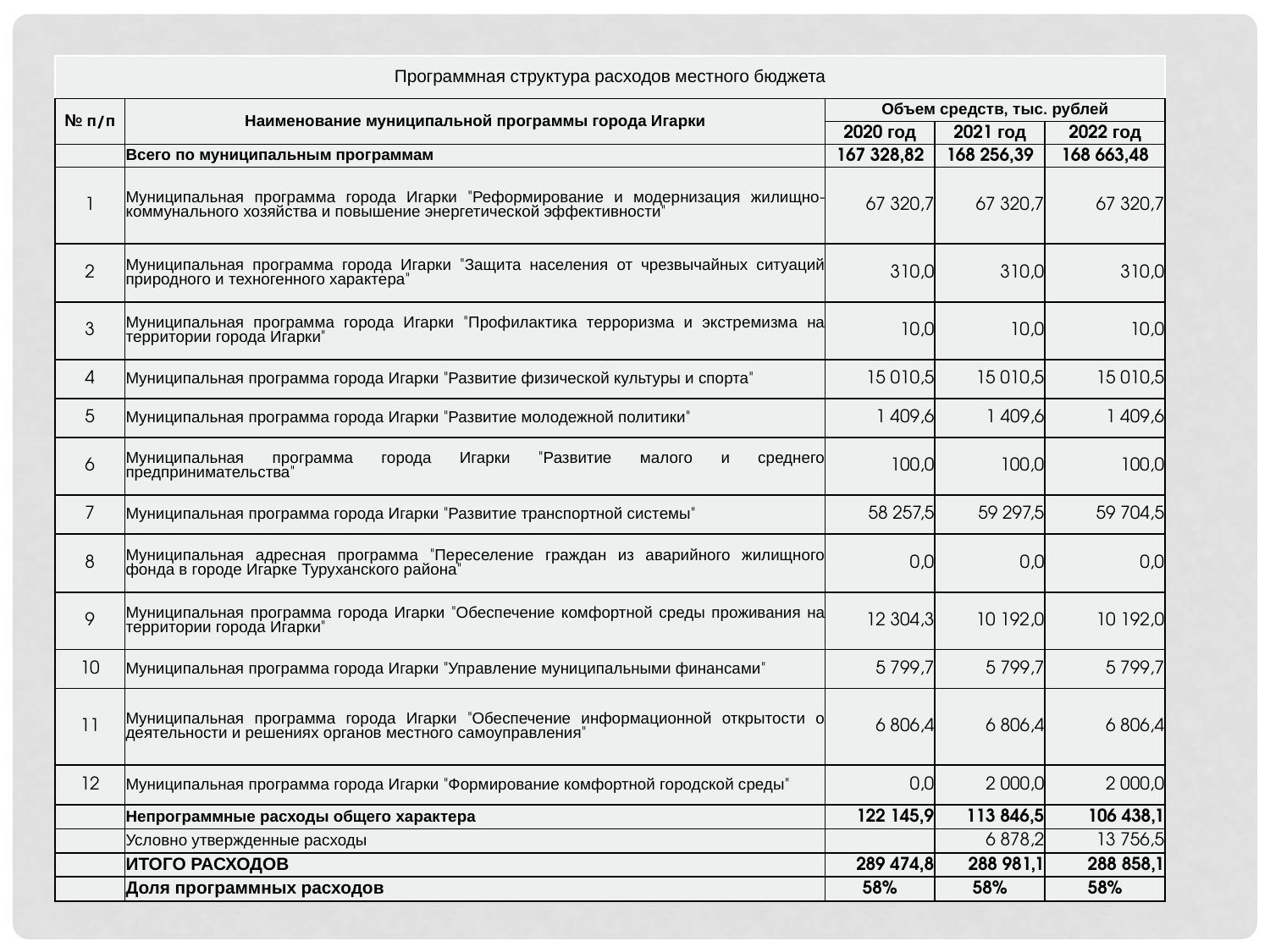

| Программная структура расходов местного бюджета |  |  |  |  |
| --- | --- | --- | --- | --- |
| № п/п | Наименование муниципальной программы города Игарки | Объем средств, тыс. рублей |  |  |
|  |  | 2020 год | 2021 год | 2022 год |
|  | Всего по муниципальным программам | 167 328,82 | 168 256,39 | 168 663,48 |
| 1 | Муниципальная программа города Игарки "Реформирование и модернизация жилищно-коммунального хозяйства и повышение энергетической эффективности" | 67 320,7 | 67 320,7 | 67 320,7 |
| 2 | Муниципальная программа города Игарки "Защита населения от чрезвычайных ситуаций природного и техногенного характера" | 310,0 | 310,0 | 310,0 |
| 3 | Муниципальная программа города Игарки "Профилактика терроризма и экстремизма на территории города Игарки" | 10,0 | 10,0 | 10,0 |
| 4 | Муниципальная программа города Игарки "Развитие физической культуры и спорта" | 15 010,5 | 15 010,5 | 15 010,5 |
| 5 | Муниципальная программа города Игарки "Развитие молодежной политики" | 1 409,6 | 1 409,6 | 1 409,6 |
| 6 | Муниципальная программа города Игарки "Развитие малого и среднего предпринимательства" | 100,0 | 100,0 | 100,0 |
| 7 | Муниципальная программа города Игарки "Развитие транспортной системы" | 58 257,5 | 59 297,5 | 59 704,5 |
| 8 | Муниципальная адресная программа "Переселение граждан из аварийного жилищного фонда в городе Игарке Туруханского района" | 0,0 | 0,0 | 0,0 |
| 9 | Муниципальная программа города Игарки "Обеспечение комфортной среды проживания на территории города Игарки" | 12 304,3 | 10 192,0 | 10 192,0 |
| 10 | Муниципальная программа города Игарки "Управление муниципальными финансами" | 5 799,7 | 5 799,7 | 5 799,7 |
| 11 | Муниципальная программа города Игарки "Обеспечение информационной открытости о деятельности и решениях органов местного самоуправления" | 6 806,4 | 6 806,4 | 6 806,4 |
| 12 | Муниципальная программа города Игарки "Формирование комфортной городской среды" | 0,0 | 2 000,0 | 2 000,0 |
|  | Непрограммные расходы общего характера | 122 145,9 | 113 846,5 | 106 438,1 |
|  | Условно утвержденные расходы |  | 6 878,2 | 13 756,5 |
|  | ИТОГО РАСХОДОВ | 289 474,8 | 288 981,1 | 288 858,1 |
|  | Доля программных расходов | 58% | 58% | 58% |